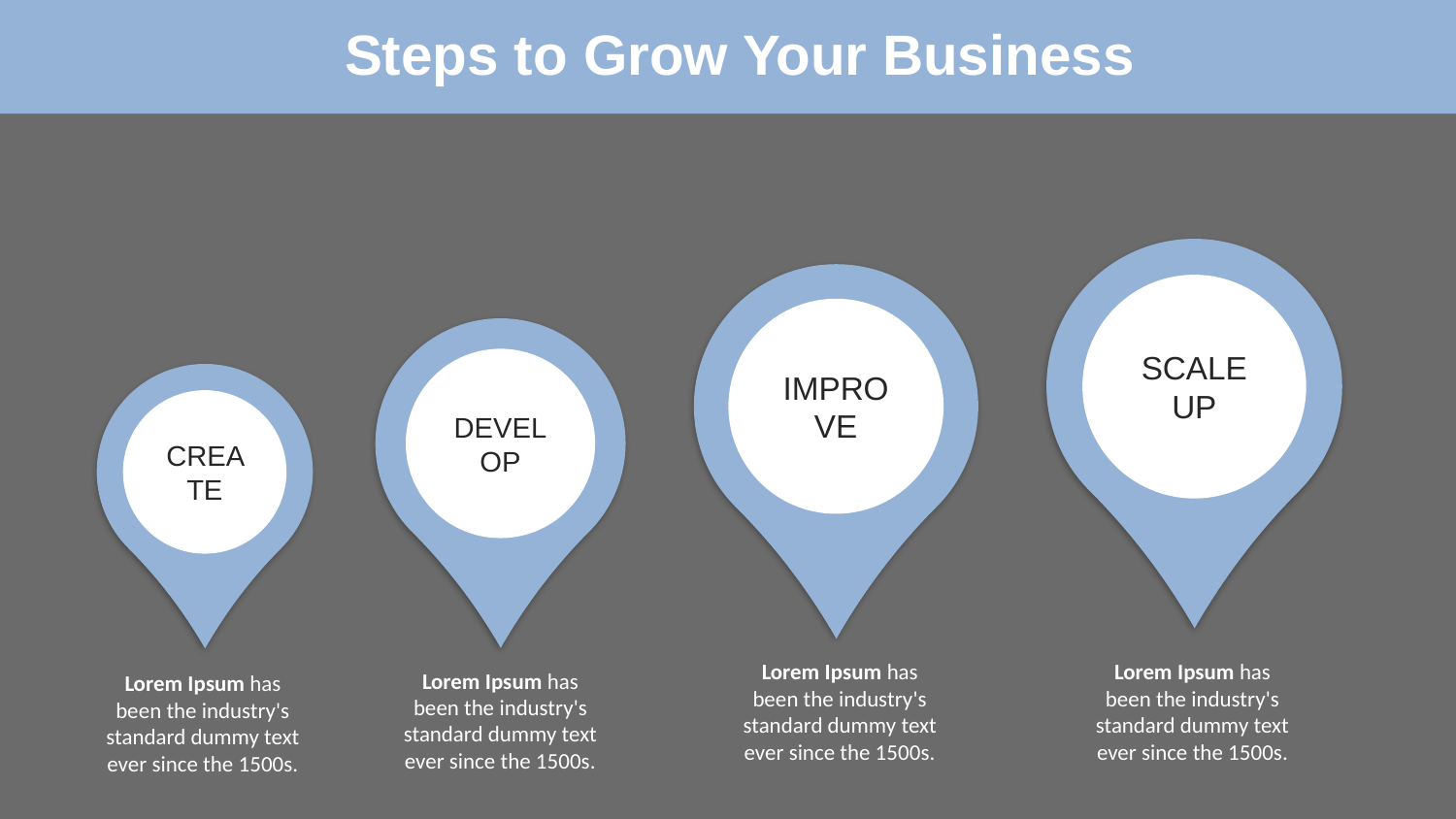

Steps to Grow Your Business

SCALE UP

IMPROVE

DEVELOP

CREATE
Lorem Ipsum has been the industry's standard dummy text ever since the 1500s.
Lorem Ipsum has been the industry's standard dummy text ever since the 1500s.
Lorem Ipsum has been the industry's standard dummy text ever since the 1500s.
Lorem Ipsum has been the industry's standard dummy text ever since the 1500s.